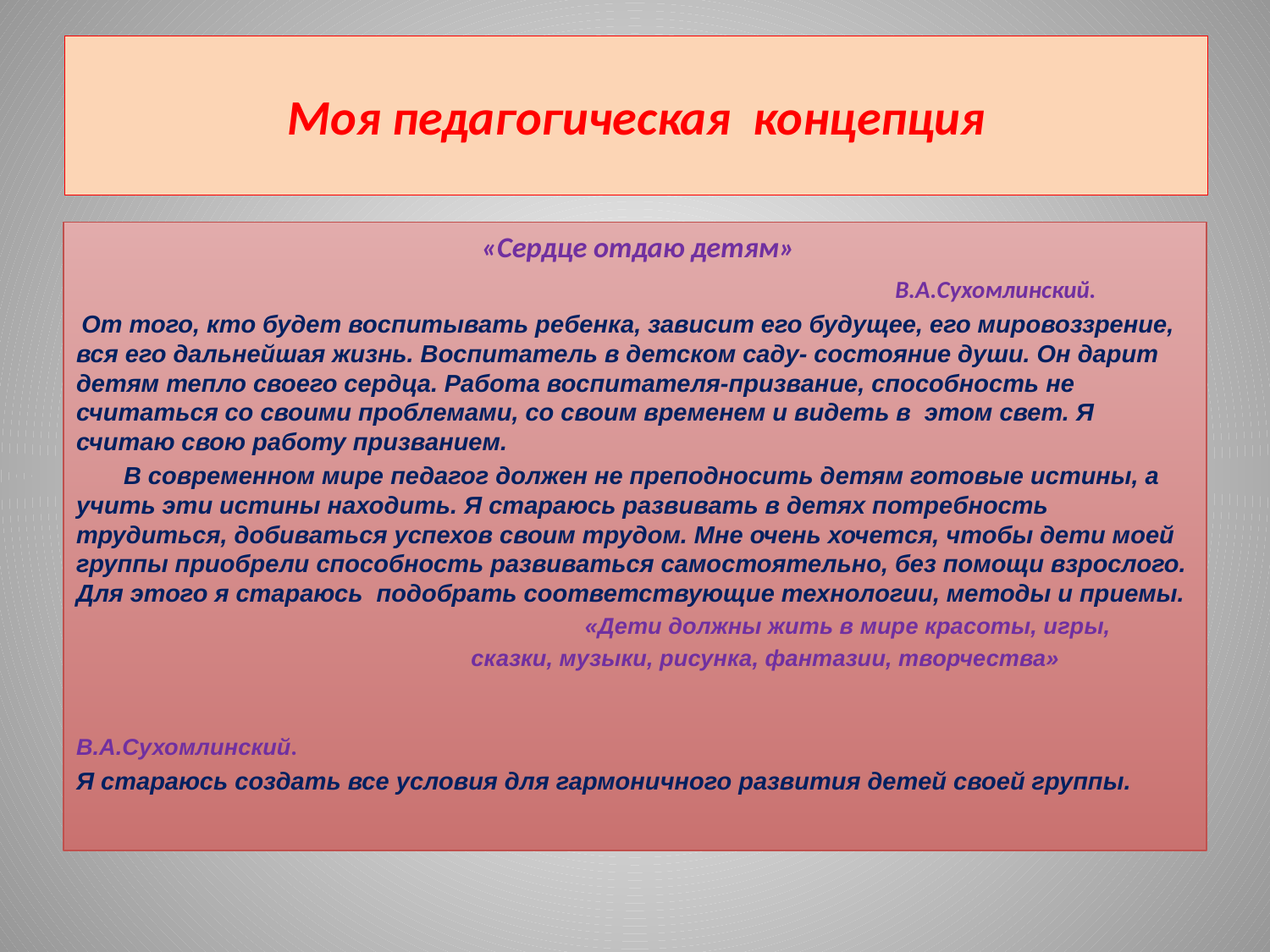

# Моя педагогическая  концепция
 «Сердце отдаю детям»
                                                                                                              В.А.Сухомлинский.
 От того, кто будет воспитывать ребенка, зависит его будущее, его мировоззрение, вся его дальнейшая жизнь. Воспитатель в детском саду- состояние души. Он дарит детям тепло своего сердца. Работа воспитателя-призвание, способность не считаться со своими проблемами, со своим временем и видеть в  этом свет. Я считаю свою работу призванием.
       В современном мире педагог должен не преподносить детям готовые истины, а учить эти истины находить. Я стараюсь развивать в детях потребность трудиться, добиваться успехов своим трудом. Мне очень хочется, чтобы дети моей группы приобрели способность развиваться самостоятельно, без помощи взрослого. Для этого я стараюсь  подобрать соответствующие технологии, методы и приемы.
                                                                   «Дети должны жить в мире красоты, игры,
                                                              сказки, музыки, рисунка, фантазии, творчества»
                                                                                                                                                 							В.А.Сухомлинский.
Я стараюсь создать все условия для гармоничного развития детей своей группы.